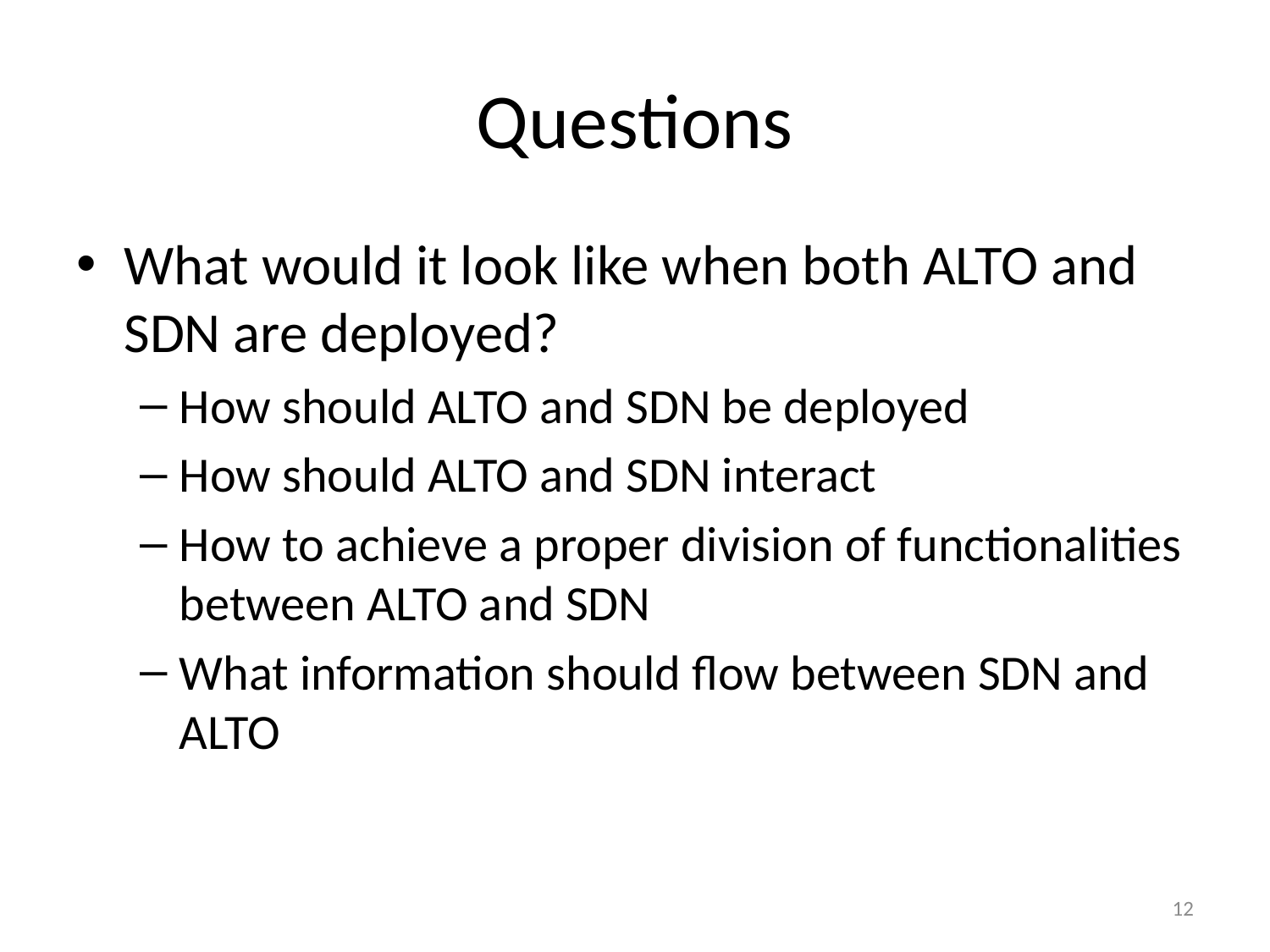

# Questions
What would it look like when both ALTO and SDN are deployed?
How should ALTO and SDN be deployed
How should ALTO and SDN interact
How to achieve a proper division of functionalities between ALTO and SDN
What information should flow between SDN and ALTO
12